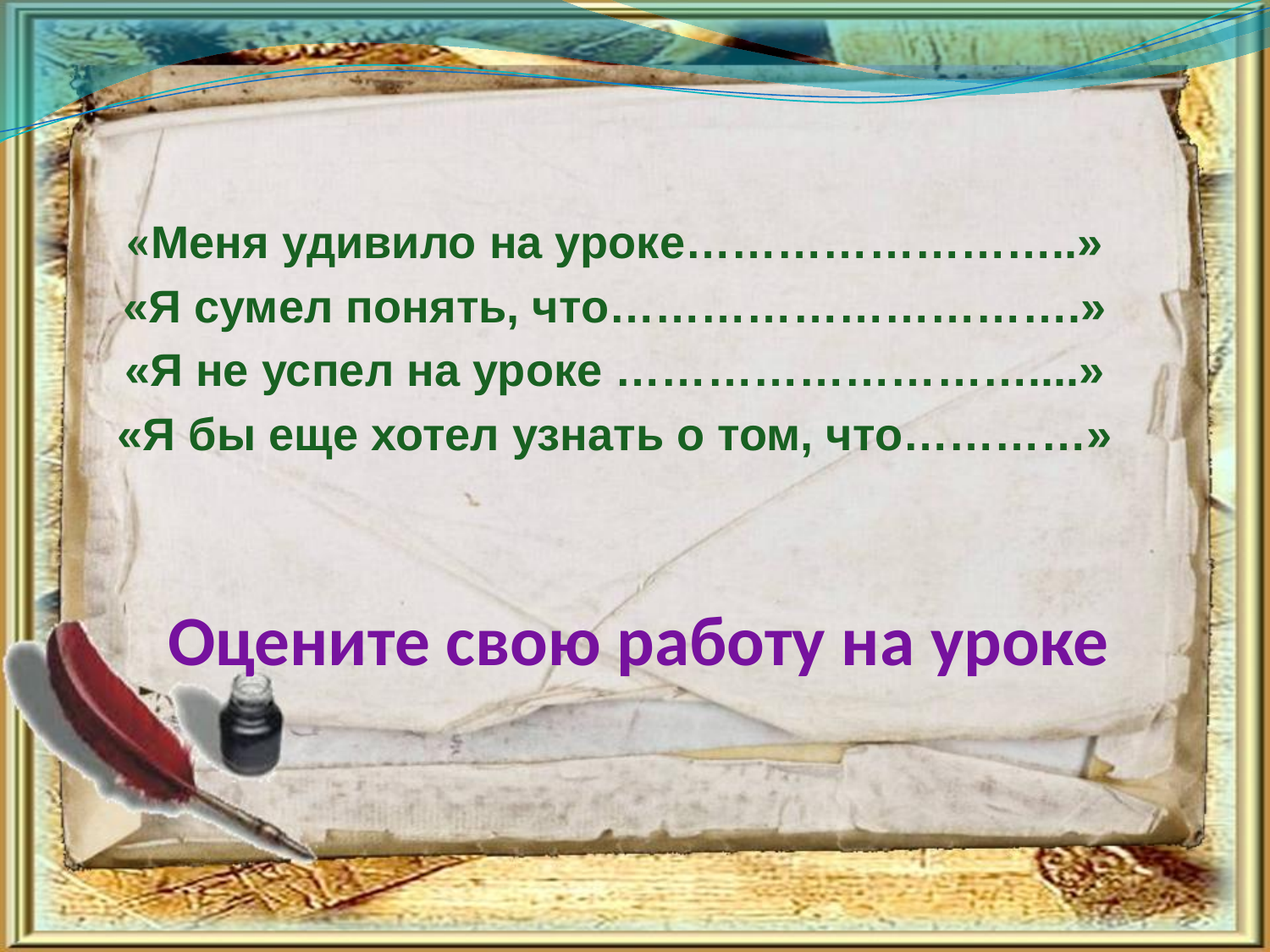

«Меня удивило на уроке……………………..»
«Я сумел понять, что………………………….»
«Я не успел на уроке ………………………....»
«Я бы еще хотел узнать о том, что…………»

# Оцените свою работу на уроке